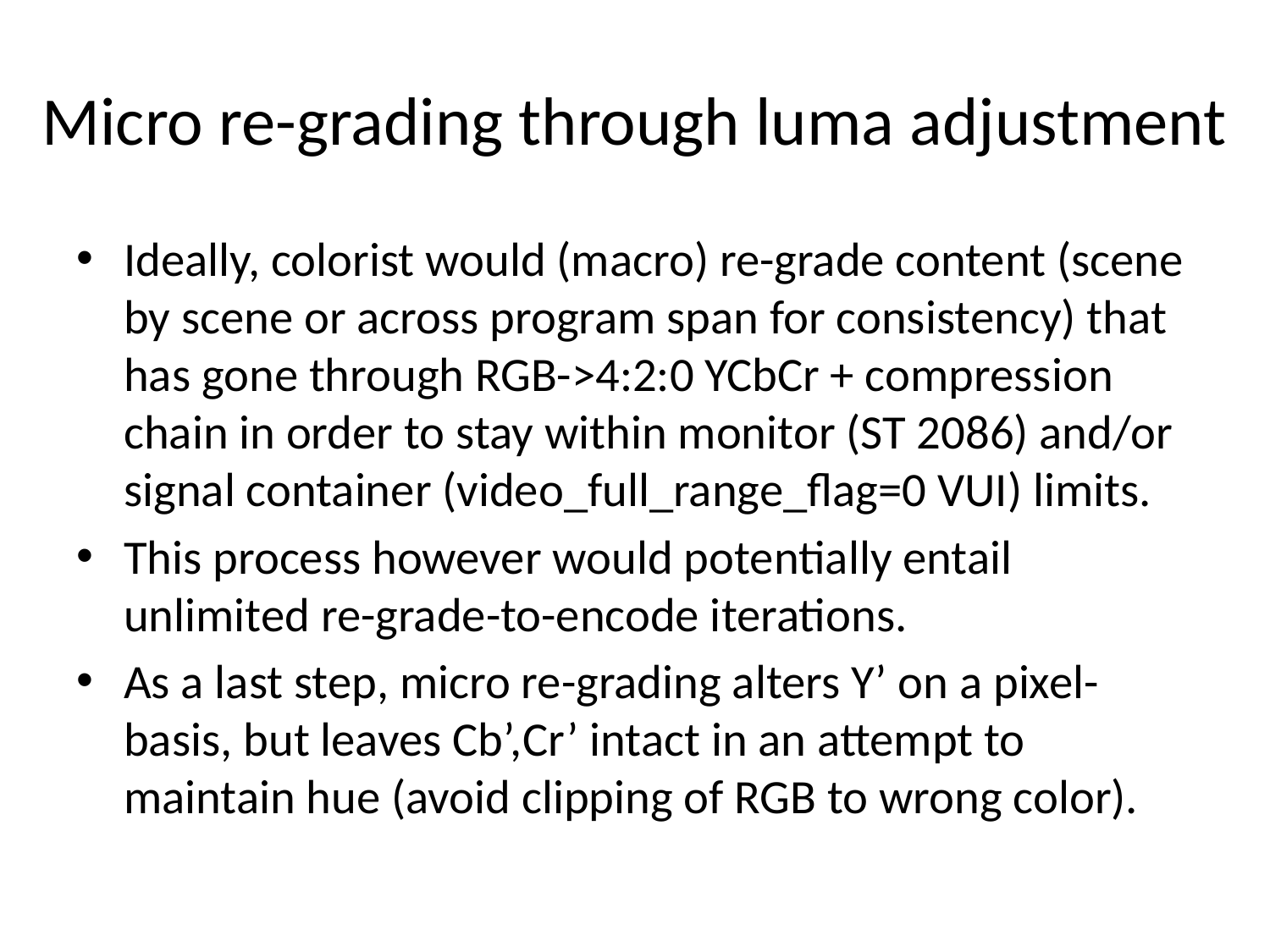

# Micro re-grading through luma adjustment
Ideally, colorist would (macro) re-grade content (scene by scene or across program span for consistency) that has gone through RGB->4:2:0 YCbCr + compression chain in order to stay within monitor (ST 2086) and/or signal container (video_full_range_flag=0 VUI) limits.
This process however would potentially entail unlimited re-grade-to-encode iterations.
As a last step, micro re-grading alters Y’ on a pixel-basis, but leaves Cb’,Cr’ intact in an attempt to maintain hue (avoid clipping of RGB to wrong color).